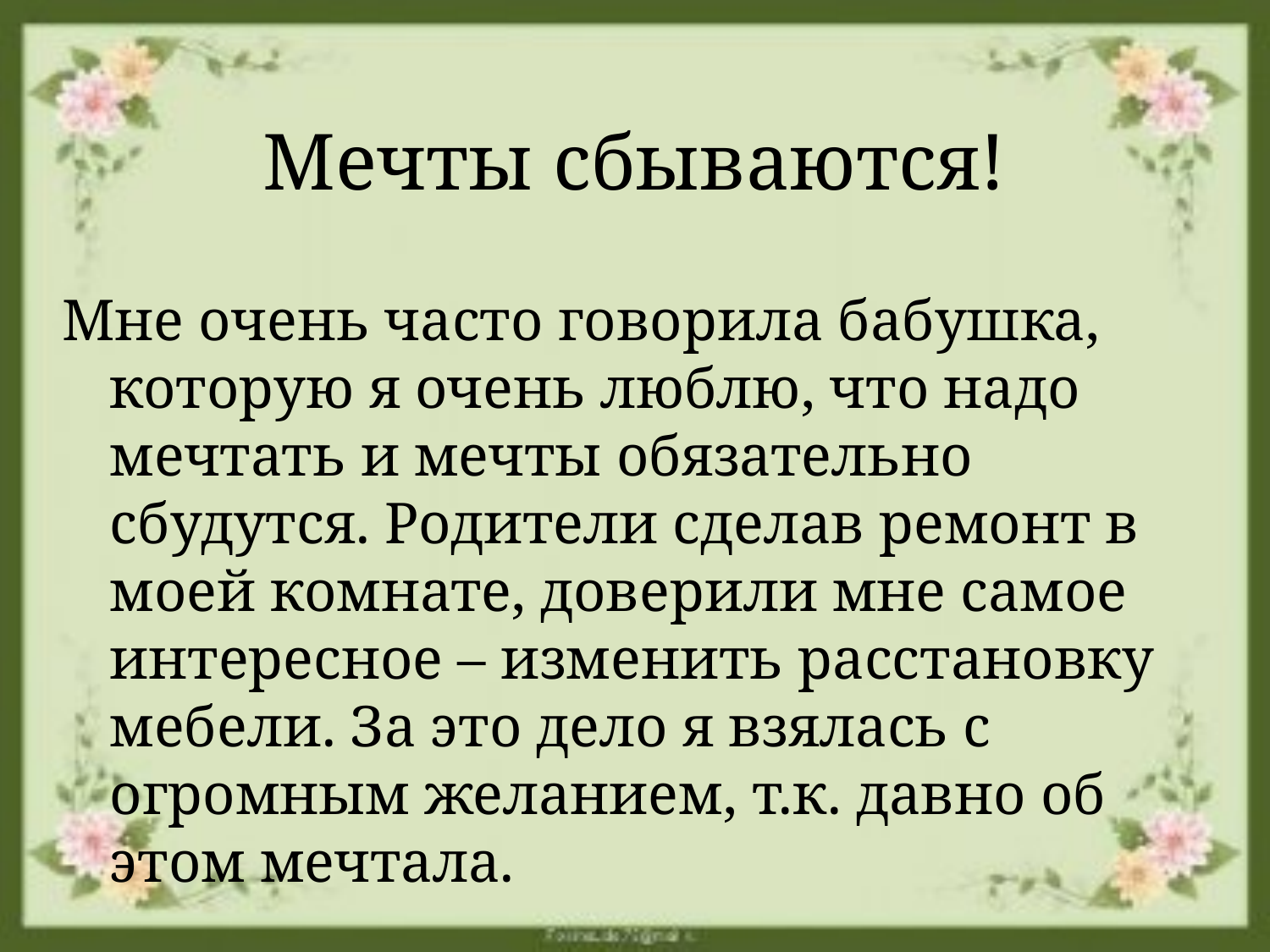

# Мечты сбываются!
Мне очень часто говорила бабушка, которую я очень люблю, что надо мечтать и мечты обязательно сбудутся. Родители сделав ремонт в моей комнате, доверили мне самое интересное – изменить расстановку мебели. За это дело я взялась с огромным желанием, т.к. давно об этом мечтала.